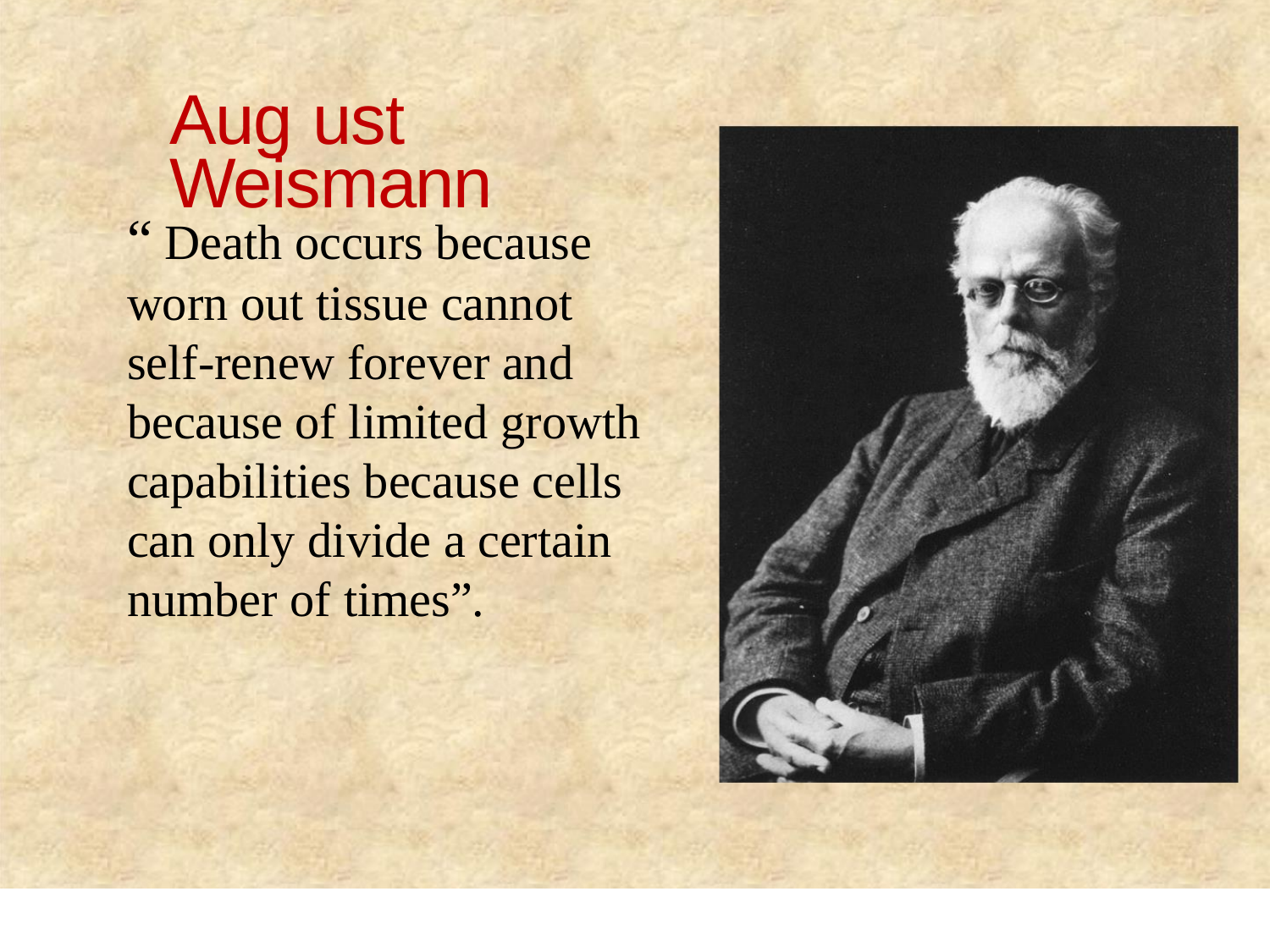

Aug ust Weismann
“ Death occurs because worn out tissue cannot self-renew forever and because of limited growth capabilities because cells can only divide a certain number of times”.